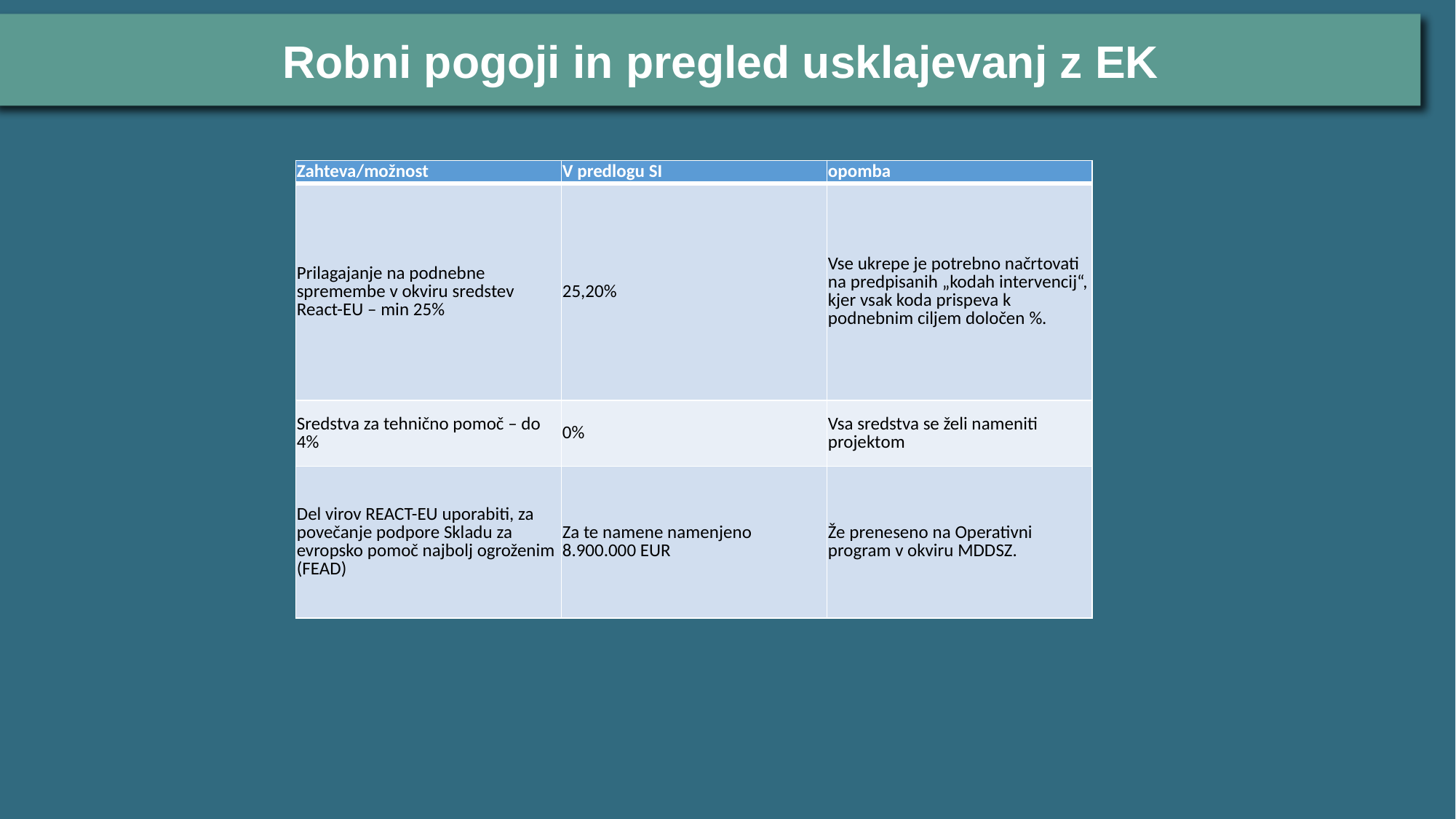

Robni pogoji in pregled usklajevanj z EK

| Zahteva/možnost | V predlogu SI | opomba |
| --- | --- | --- |
| Prilagajanje na podnebne spremembe v okviru sredstev React-EU – min 25% | 25,20% | Vse ukrepe je potrebno načrtovati na predpisanih „kodah intervencij“, kjer vsak koda prispeva k podnebnim ciljem določen %. |
| Sredstva za tehnično pomoč – do 4% | 0% | Vsa sredstva se želi nameniti projektom |
| Del virov REACT-EU uporabiti, za povečanje podpore Skladu za evropsko pomoč najbolj ogroženim (FEAD) | Za te namene namenjeno 8.900.000 EUR | Že preneseno na Operativni program v okviru MDDSZ. |